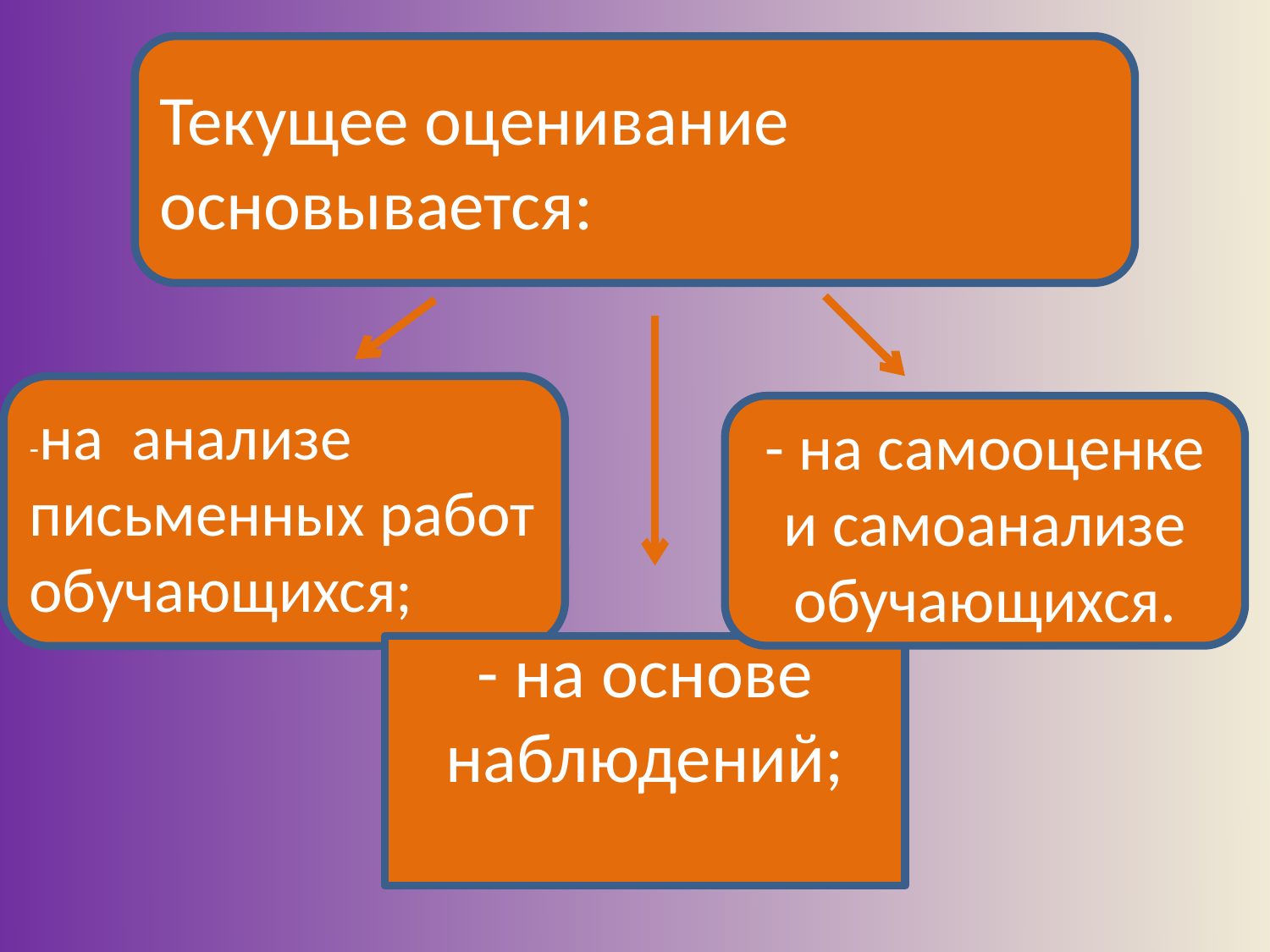

Текущее оценивание основывается:
-на  анализе письменных работ обучающихся;
- на самооценке и самоанализе обучающихся.
- на основе наблюдений;